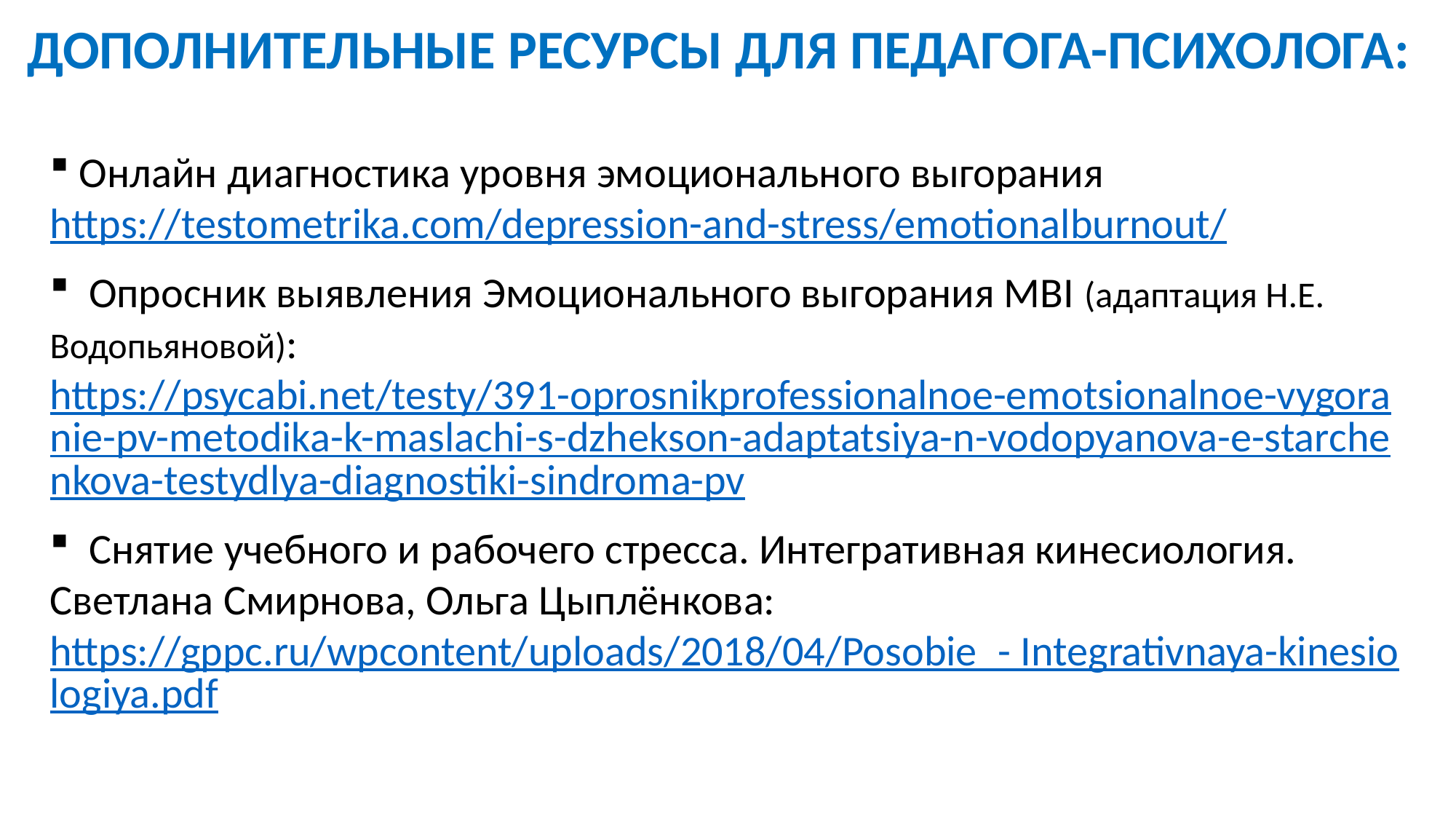

ДОПОЛНИТЕЛЬНЫЕ РЕСУРСЫ ДЛЯ ПЕДАГОГА-ПСИХОЛОГА:

 Онлайн диагностика уровня эмоционального выгорания https://testometrika.com/depression-and-stress/emotionalburnout/
  Опросник выявления Эмоционального выгорания MBI (адаптация Н.Е. Водопьяновой): https://psycabi.net/testy/391-oprosnikprofessionalnoe-emotsionalnoe-vygoranie-pv-metodika-k-maslachi-s-dzhekson-adaptatsiya-n-vodopyanova-e-starchenkova-testydlya-diagnostiki-sindroma-pv
  Снятие учебного и рабочего стресса. Интегративная кинесиология. Светлана Смирнова, Ольга Цыплёнкова: https://gppc.ru/wpcontent/uploads/2018/04/Posobie_- Integrativnaya-kinesiologiya.pdf